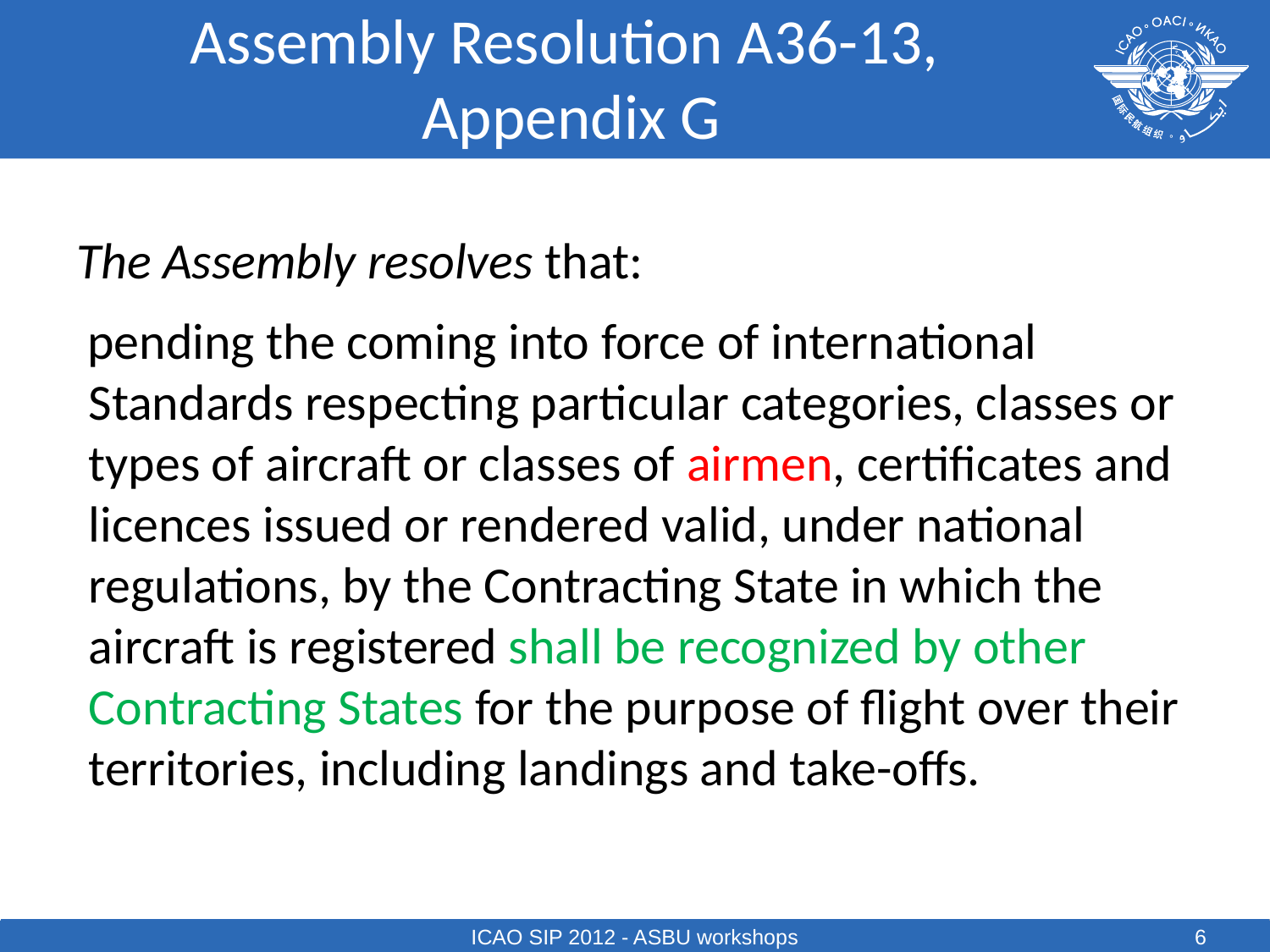

# Assembly Resolution A36-13, Appendix G
The Assembly resolves that:

 pending the coming into force of international Standards respecting particular categories, classes or types of aircraft or classes of airmen, certificates and licences issued or rendered valid, under national regulations, by the Contracting State in which the aircraft is registered shall be recognized by other Contracting States for the purpose of flight over their territories, including landings and take-offs.
ICAO SIP 2012 - ASBU workshops
6